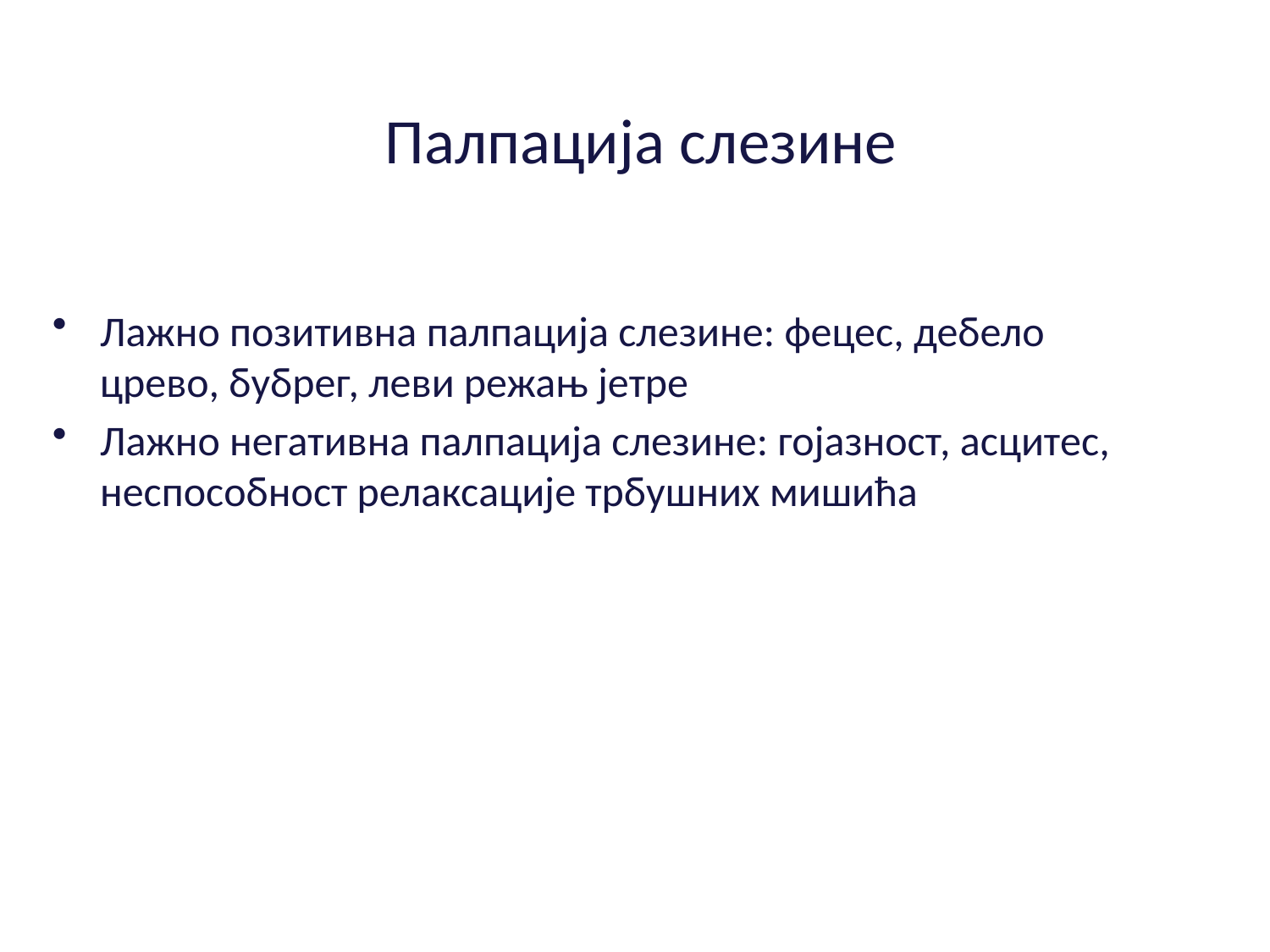

# Палпација слезине
Лажно позитивна палпација слезине: фецес, дебело црево, бубрег, леви режањ јетре
Лажно негативна палпација слезине: гојазност, асцитес, неспособност релаксације трбушних мишића